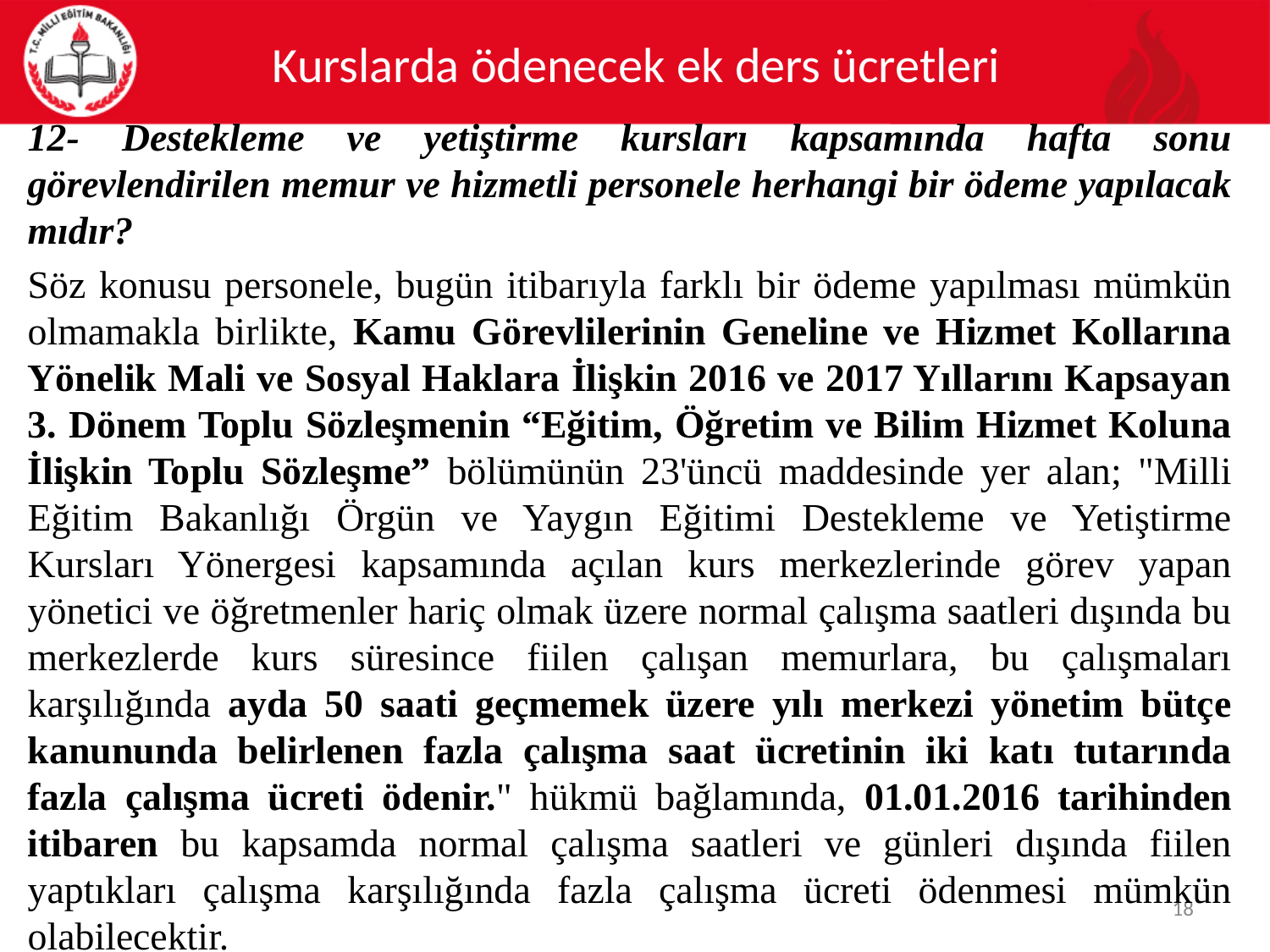

# Kurslarda ödenecek ek ders ücretleri
12- Destekleme ve yetiştirme kursları kapsamında hafta sonu görevlendirilen memur ve hizmetli personele herhangi bir ödeme yapılacak mıdır?
Söz konusu personele, bugün itibarıyla farklı bir ödeme yapılması mümkün olmamakla birlikte, Kamu Görevlilerinin Geneline ve Hizmet Kollarına Yönelik Mali ve Sosyal Haklara İlişkin 2016 ve 2017 Yıllarını Kapsayan 3. Dönem Toplu Sözleşmenin “Eğitim, Öğretim ve Bilim Hizmet Koluna İlişkin Toplu Sözleşme” bölümünün 23'üncü maddesinde yer alan; "Milli Eğitim Bakanlığı Örgün ve Yaygın Eğitimi Destekleme ve Yetiştirme Kursları Yönergesi kapsamında açılan kurs merkezlerinde görev yapan yönetici ve öğretmenler hariç olmak üzere normal çalışma saatleri dışında bu merkezlerde kurs süresince fiilen çalışan memurlara, bu çalışmaları karşılığında ayda 50 saati geçmemek üzere yılı merkezi yönetim bütçe kanununda belirlenen fazla çalışma saat ücretinin iki katı tutarında fazla çalışma ücreti ödenir." hükmü bağlamında, 01.01.2016 tarihinden itibaren bu kapsamda normal çalışma saatleri ve günleri dışında fiilen yaptıkları çalışma karşılığında fazla çalışma ücreti ödenmesi mümkün olabilecektir.

18